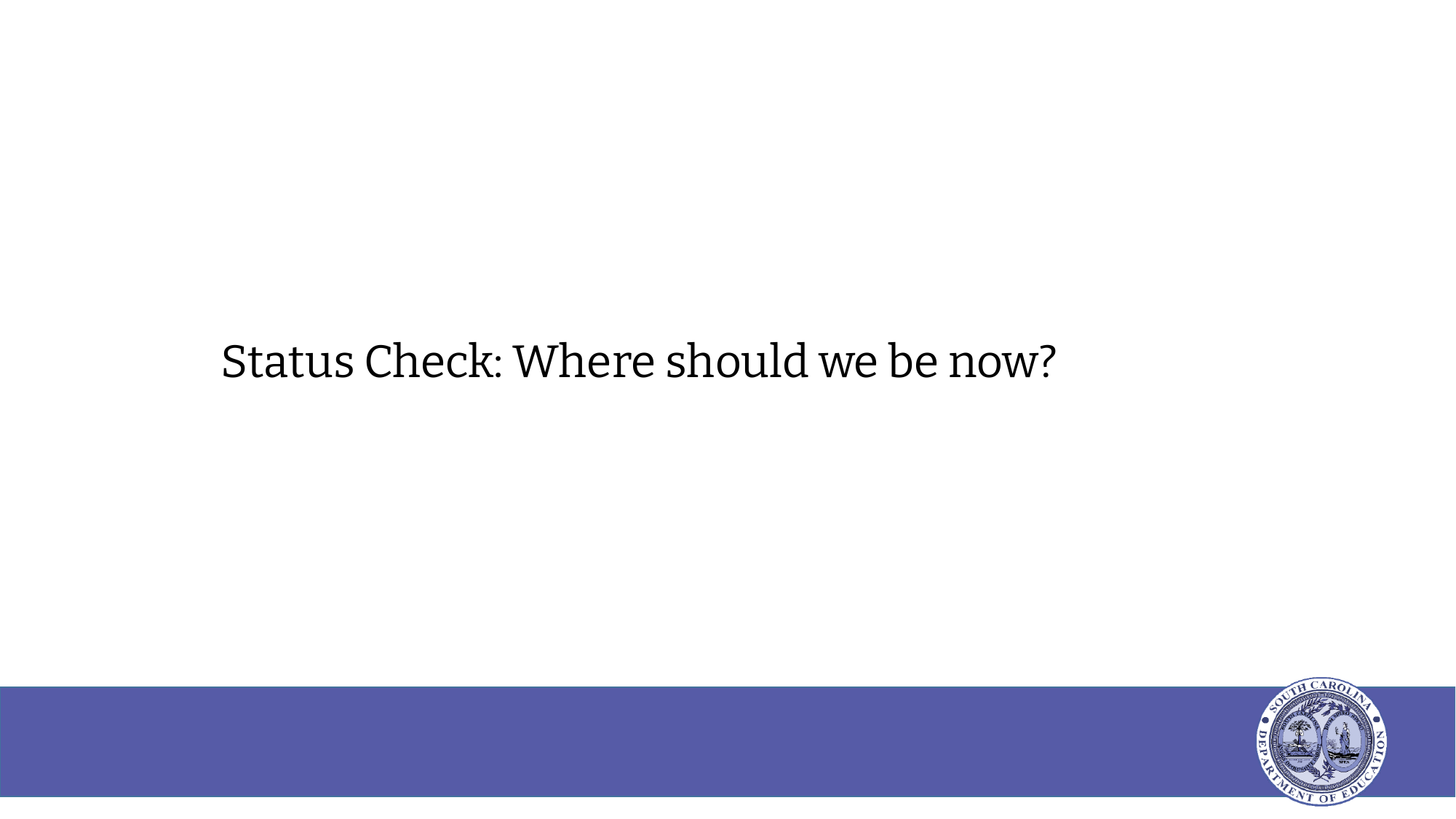

# Status Check: Where should we be now?